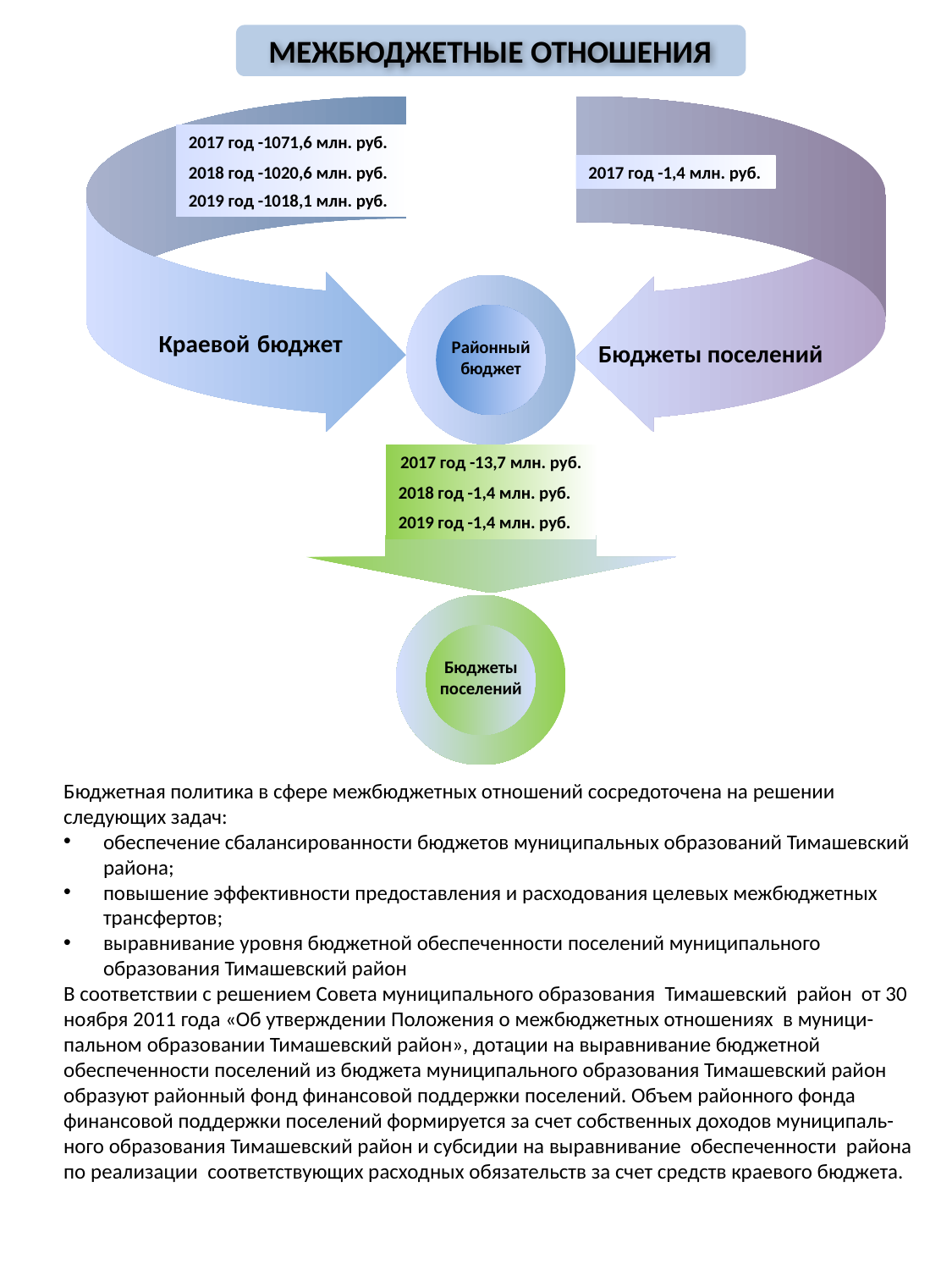

МЕЖБЮДЖЕТНЫЕ ОТНОШЕНИЯ

2017 год -1071,6 млн. руб.
2018 год -1020,6 млн. руб.
2017 год -1,4 млн. руб.
2019 год -1018,1 млн. руб.

Краевой бюджет
Районный бюджет
Бюджеты поселений
2017 год -13,7 млн. руб.
2018 год -1,4 млн. руб.
2019 год -1,4 млн. руб.

Бюджеты поселений
Бюджетная политика в сфере межбюджетных отношений сосредоточена на решении следующих задач:
обеспечение сбалансированности бюджетов муниципальных образований Тимашевский района;
повышение эффективности предоставления и расходования целевых межбюджетных трансфертов;
выравнивание уровня бюджетной обеспеченности поселений муниципального образования Тимашевский район
В соответствии с решением Совета муниципального образования  Тимашевский  район  от 30 ноября 2011 года «Об утверждении Положения о межбюджетных отношениях  в муници-пальном образовании Тимашевский район», дотации на выравнивание бюджетной обеспеченности поселений из бюджета муниципального образования Тимашевский район образуют районный фонд финансовой поддержки поселений. Объем районного фонда финансовой поддержки поселений формируется за счет собственных доходов муниципаль-ного образования Тимашевский район и субсидии на выравнивание  обеспеченности  района по реализации  соответствующих расходных обязательств за счет средств краевого бюджета.